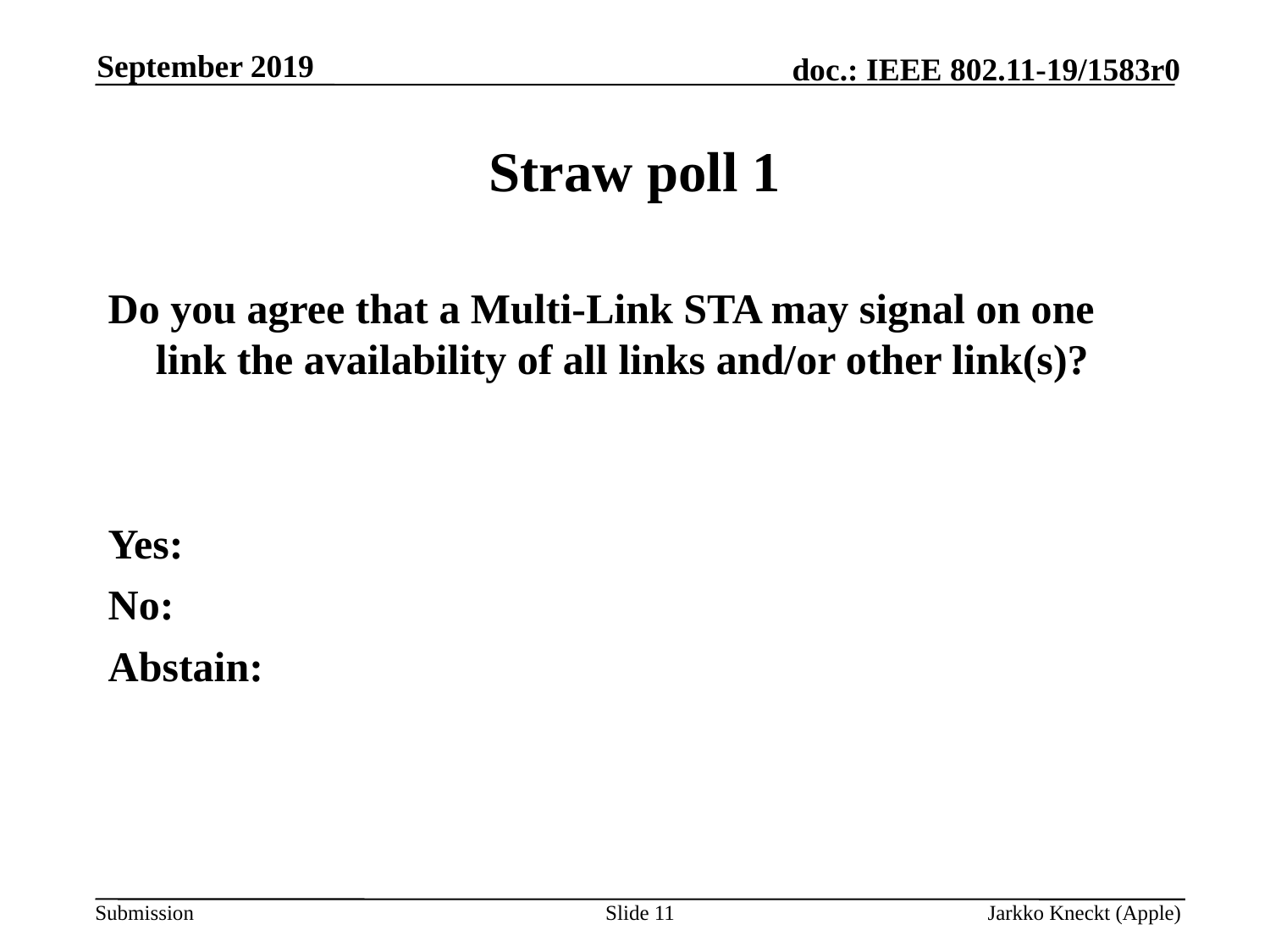

September 2019
# Straw poll 1
Do you agree that a Multi-Link STA may signal on one link the availability of all links and/or other link(s)?

Yes:
No:
Abstain:
Slide 11
Jarkko Kneckt (Apple)